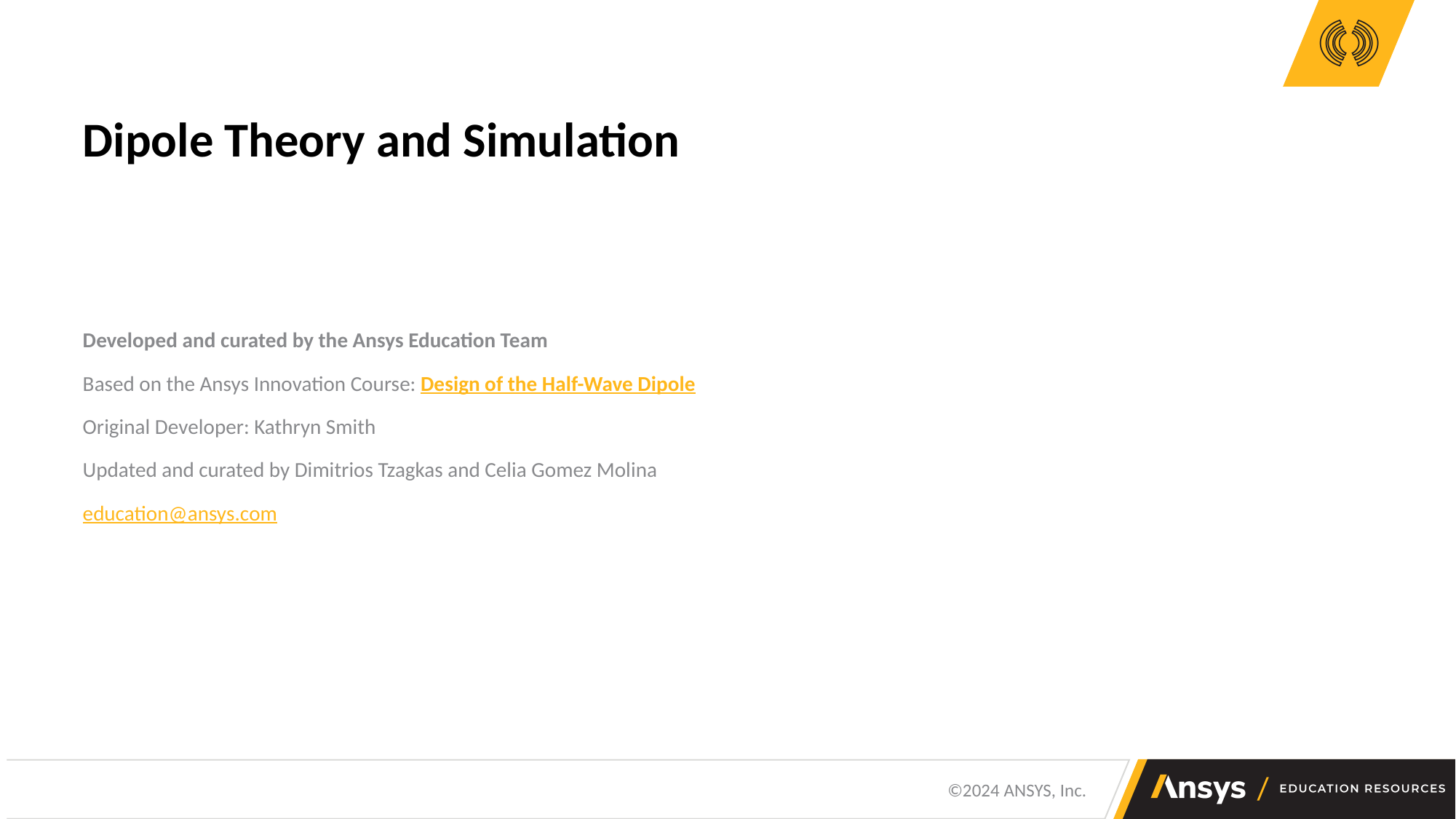

Dipole Theory and Simulation
Developed and curated by the Ansys Education Team
Based on the Ansys Innovation Course: Design of the Half-Wave Dipole
Original Developer: Kathryn Smith
Updated and curated by Dimitrios Tzagkas and Celia Gomez Molina
education@ansys.com